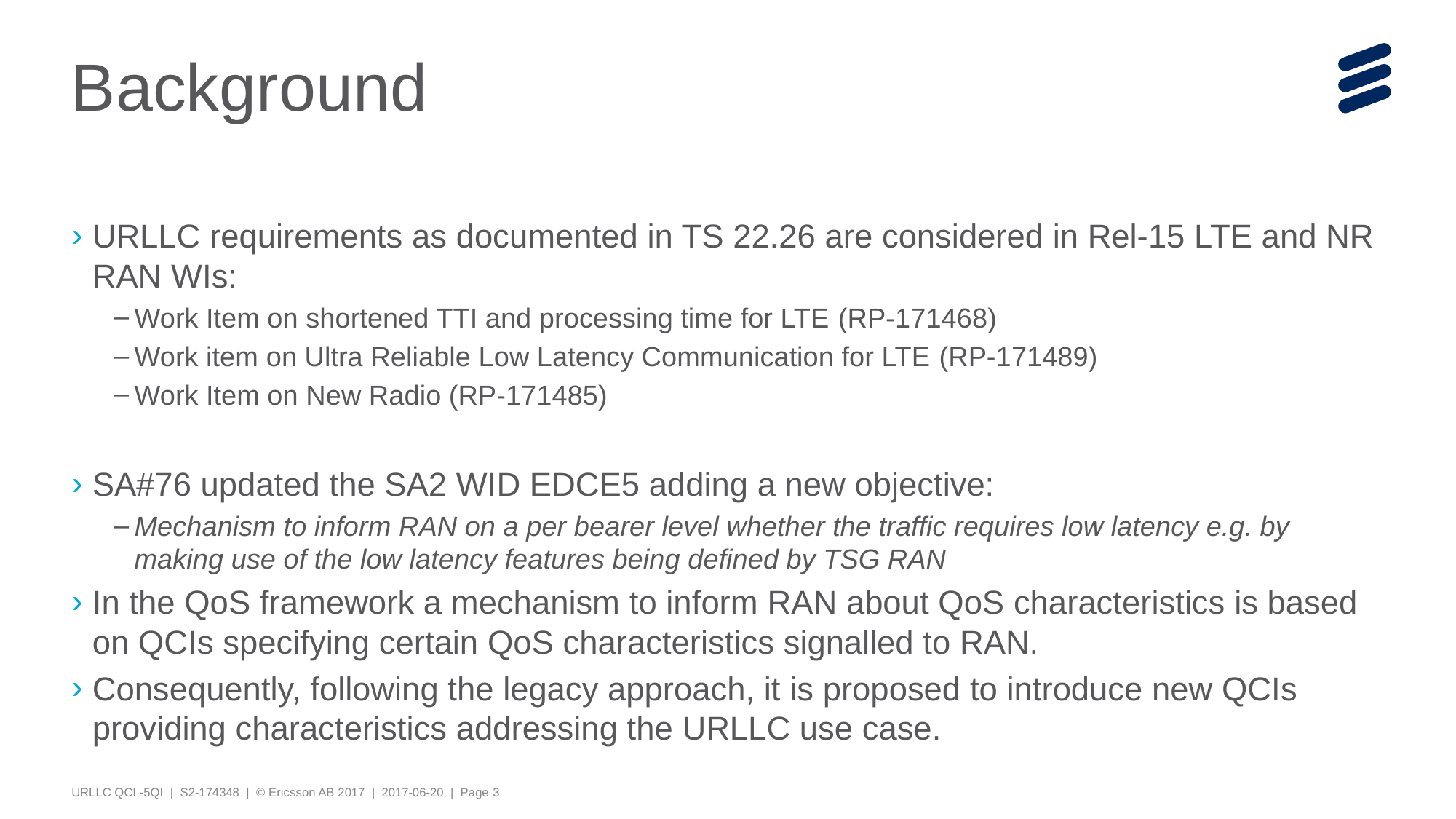

# Background
URLLC requirements as documented in TS 22.26 are considered in Rel-15 LTE and NR RAN WIs:
Work Item on shortened TTI and processing time for LTE (RP-171468)
Work item on Ultra Reliable Low Latency Communication for LTE (RP-171489)
Work Item on New Radio (RP-171485)

SA#76 updated the SA2 WID EDCE5 adding a new objective:
Mechanism to inform RAN on a per bearer level whether the traffic requires low latency e.g. by making use of the low latency features being defined by TSG RAN
In the QoS framework a mechanism to inform RAN about QoS characteristics is based on QCIs specifying certain QoS characteristics signalled to RAN.
Consequently, following the legacy approach, it is proposed to introduce new QCIs providing characteristics addressing the URLLC use case.